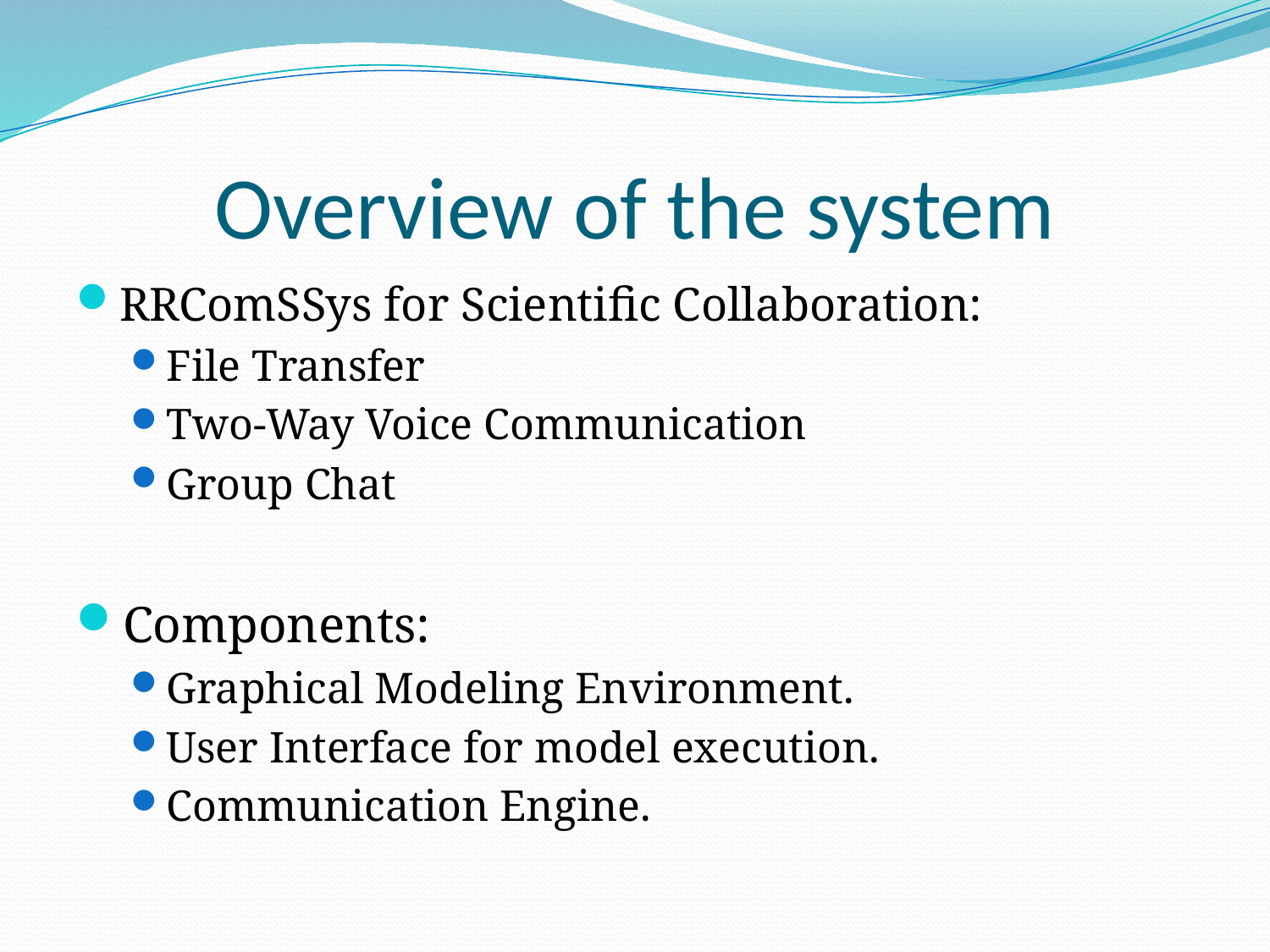

# Overview of the system
RRComSSys for Scientific Collaboration:
File Transfer
Two-Way Voice Communication
Group Chat

Components:
Graphical Modeling Environment.
User Interface for model execution.
Communication Engine.